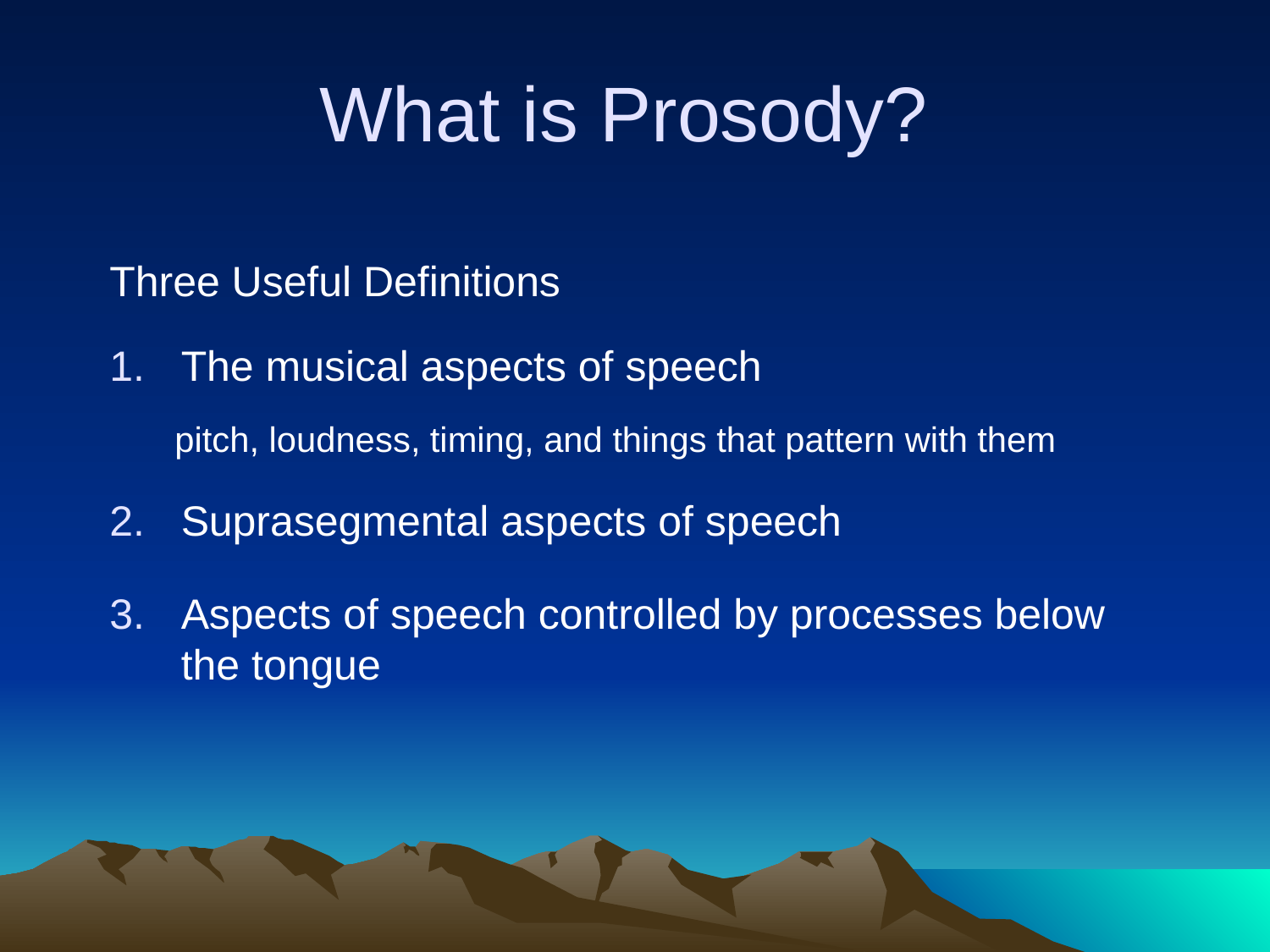

# What is Prosody?
Three Useful Definitions
The musical aspects of speech
 pitch, loudness, timing, and things that pattern with them
Suprasegmental aspects of speech
Aspects of speech controlled by processes below the tongue